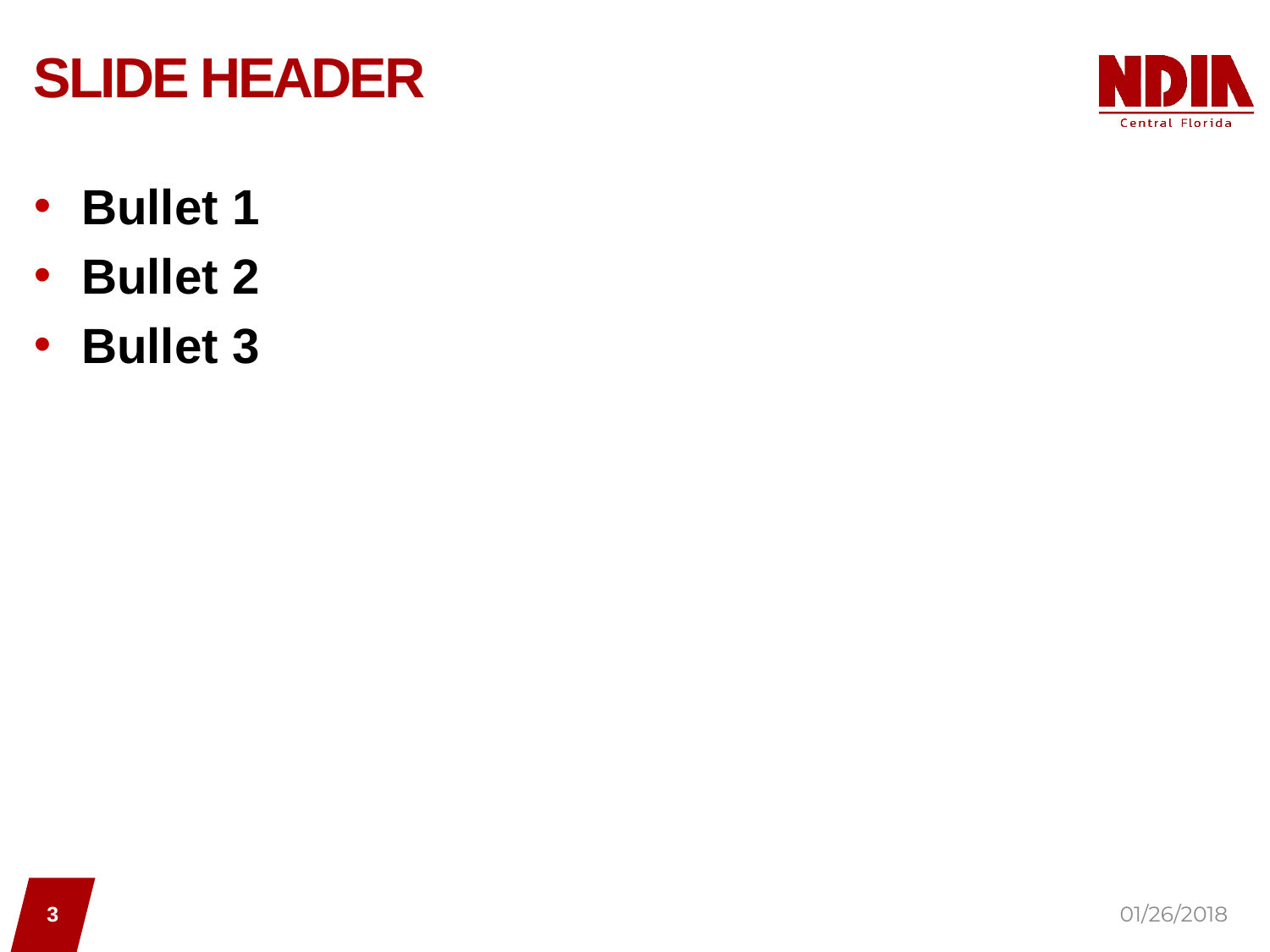

# SLIDE HEADER
Bullet 1
Bullet 2
Bullet 3
3
01/26/2018